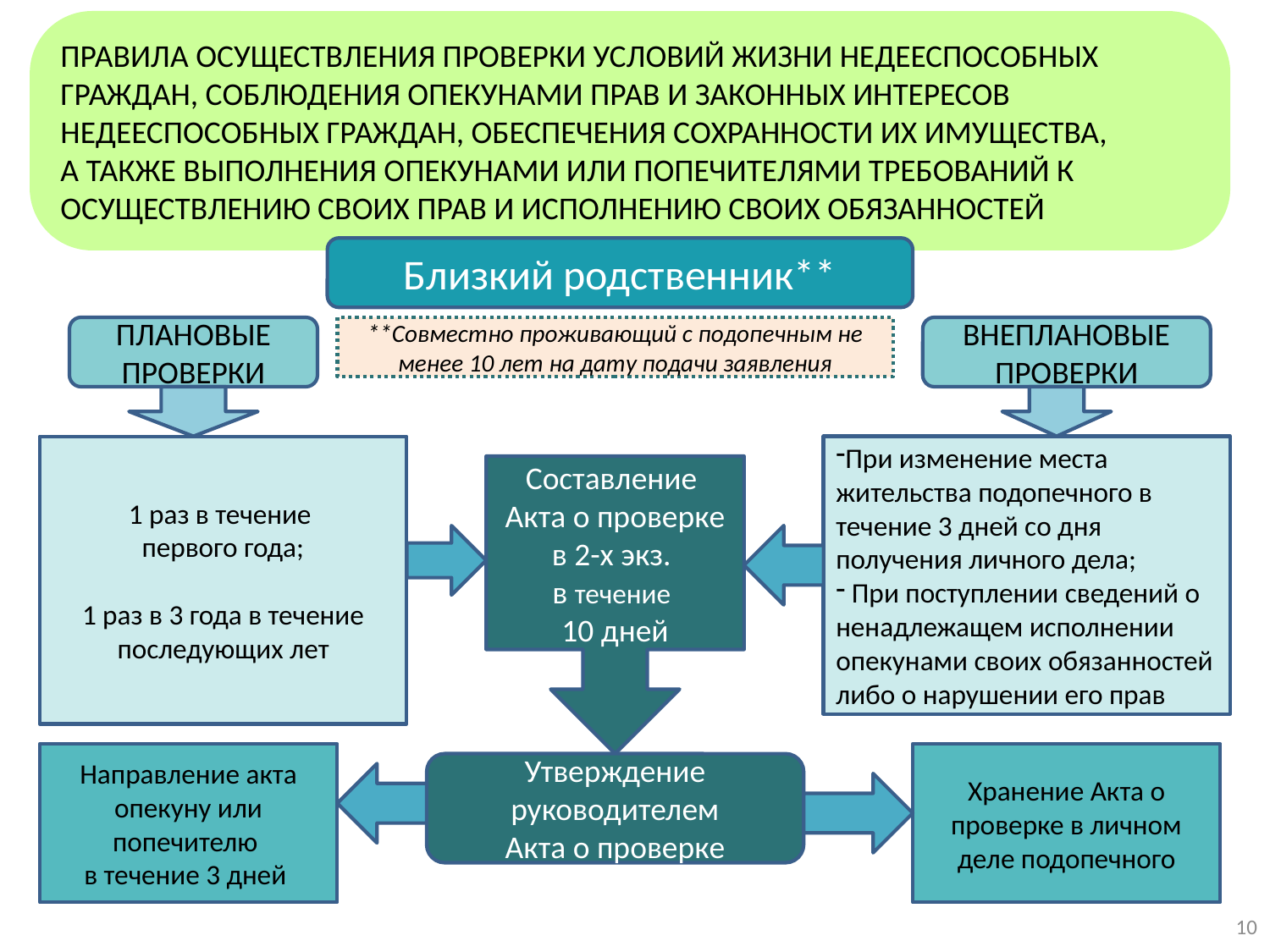

ПРАВИЛА ОСУЩЕСТВЛЕНИЯ ПРОВЕРКИ УСЛОВИЙ ЖИЗНИ НЕДЕЕСПОСОБНЫХ
ГРАЖДАН, СОБЛЮДЕНИЯ ОПЕКУНАМИ ПРАВ И ЗАКОННЫХ ИНТЕРЕСОВ НЕДЕЕСПОСОБНЫХ ГРАЖДАН, ОБЕСПЕЧЕНИЯ СОХРАННОСТИ ИХ ИМУЩЕСТВА,
А ТАКЖЕ ВЫПОЛНЕНИЯ ОПЕКУНАМИ ИЛИ ПОПЕЧИТЕЛЯМИ ТРЕБОВАНИЙ К ОСУЩЕСТВЛЕНИЮ СВОИХ ПРАВ И ИСПОЛНЕНИЮ СВОИХ ОБЯЗАННОСТЕЙ
Близкий родственник**
ПЛАНОВЫЕ ПРОВЕРКИ
**Совместно проживающий с подопечным не менее 10 лет на дату подачи заявления
ВНЕПЛАНОВЫЕ ПРОВЕРКИ

1 раз в течение
первого года;

1 раз в 3 года в течение последующих лет
При изменение места жительства подопечного в течение 3 дней со дня получения личного дела;
 При поступлении сведений о ненадлежащем исполнении опекунами своих обязанностей либо о нарушении его прав
Составление  Акта о проверке в 2-х экз.
в течение
10 дней

Направление акта опекуну или попечителю
в течение 3 дней
Хранение Акта о проверке в личном деле подопечного
Утверждение руководителем
Акта о проверке

10